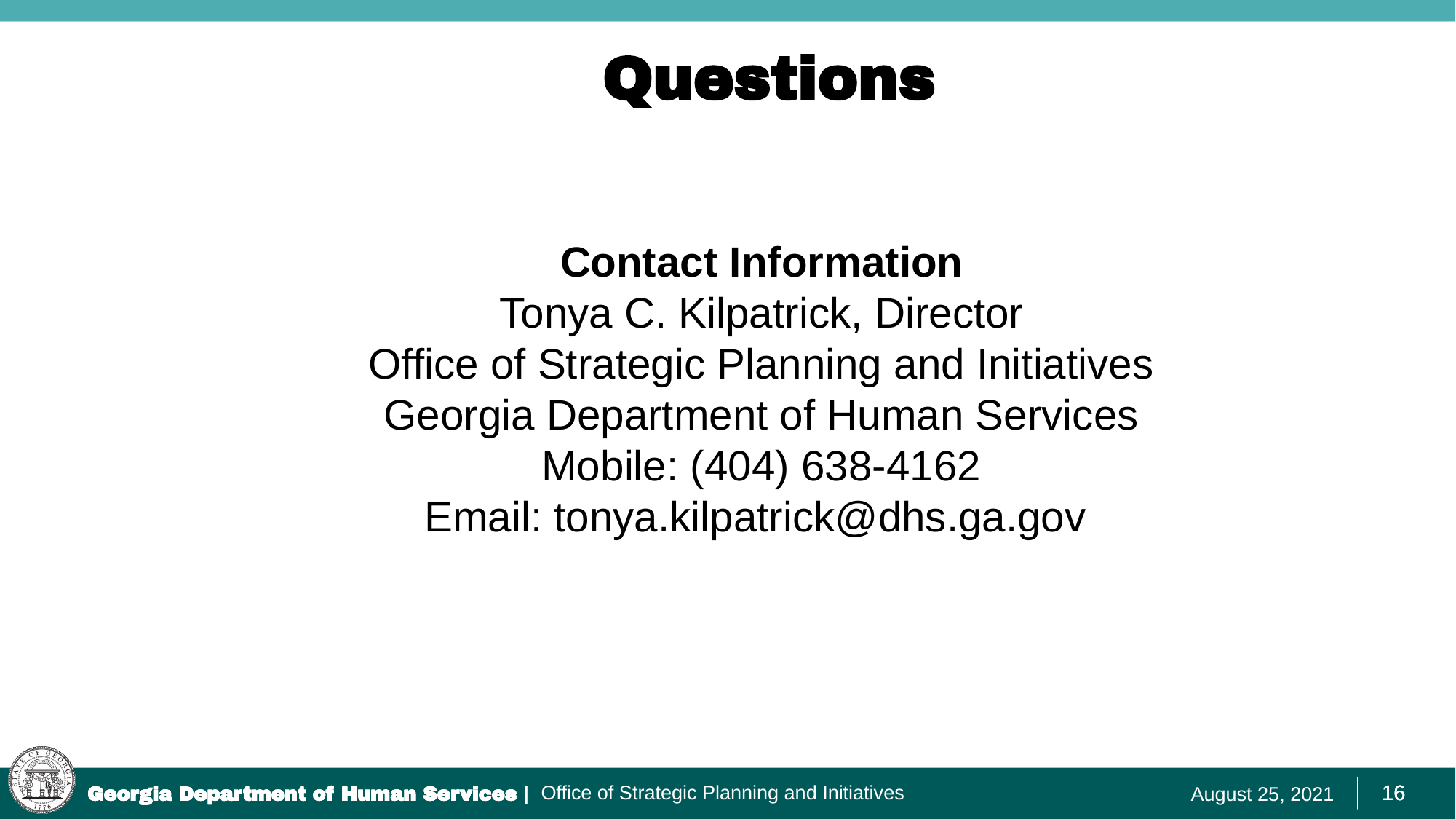

# Questions
Contact Information
Tonya C. Kilpatrick, Director
Office of Strategic Planning and Initiatives
Georgia Department of Human Services
Mobile: (404) 638-4162
Email: tonya.kilpatrick@dhs.ga.gov
August 25, 2021
Office of Strategic Planning and Initiatives